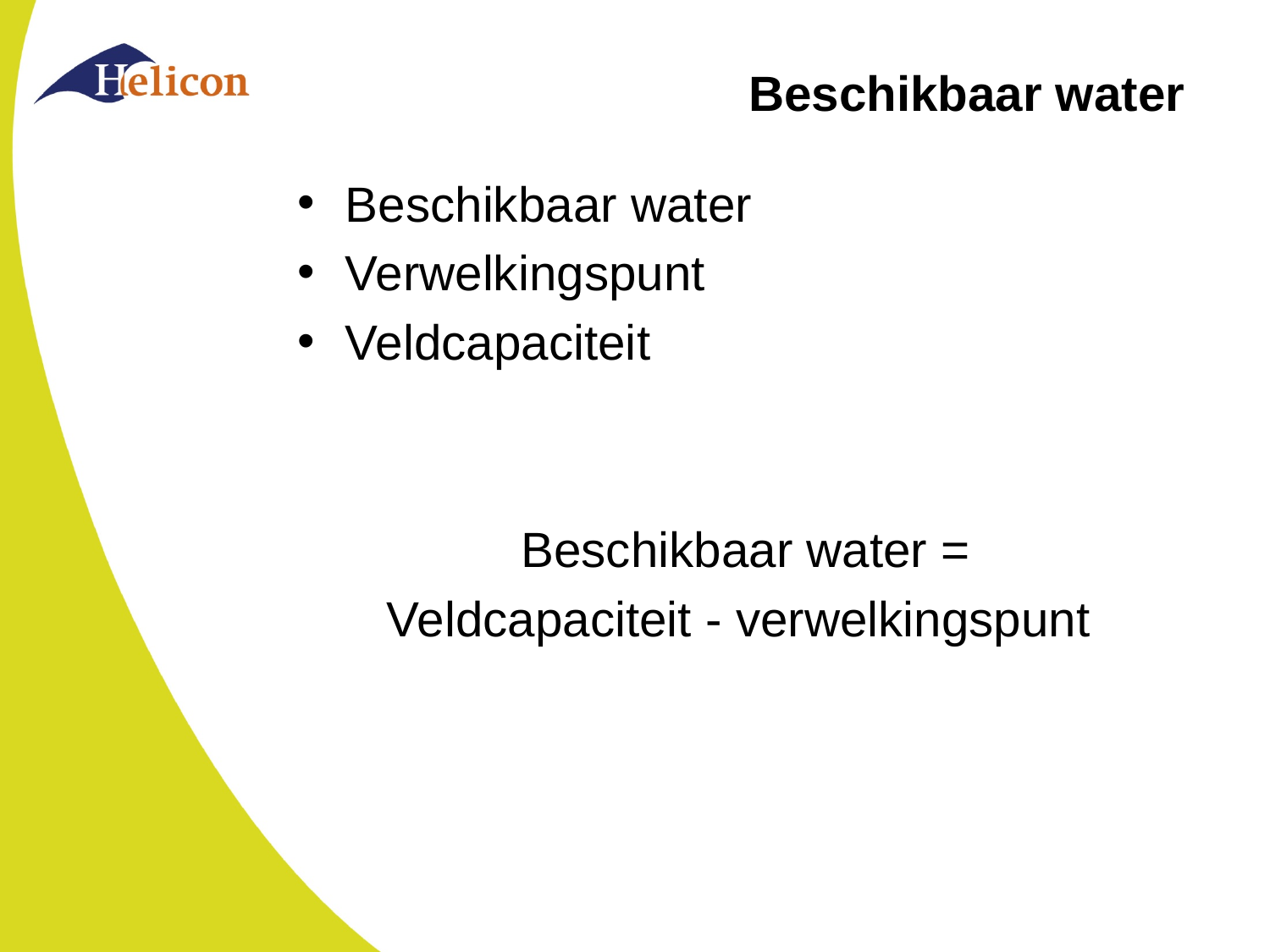

# Beschikbaar water
Beschikbaar water
Verwelkingspunt
Veldcapaciteit

Beschikbaar water =
Veldcapaciteit - verwelkingspunt